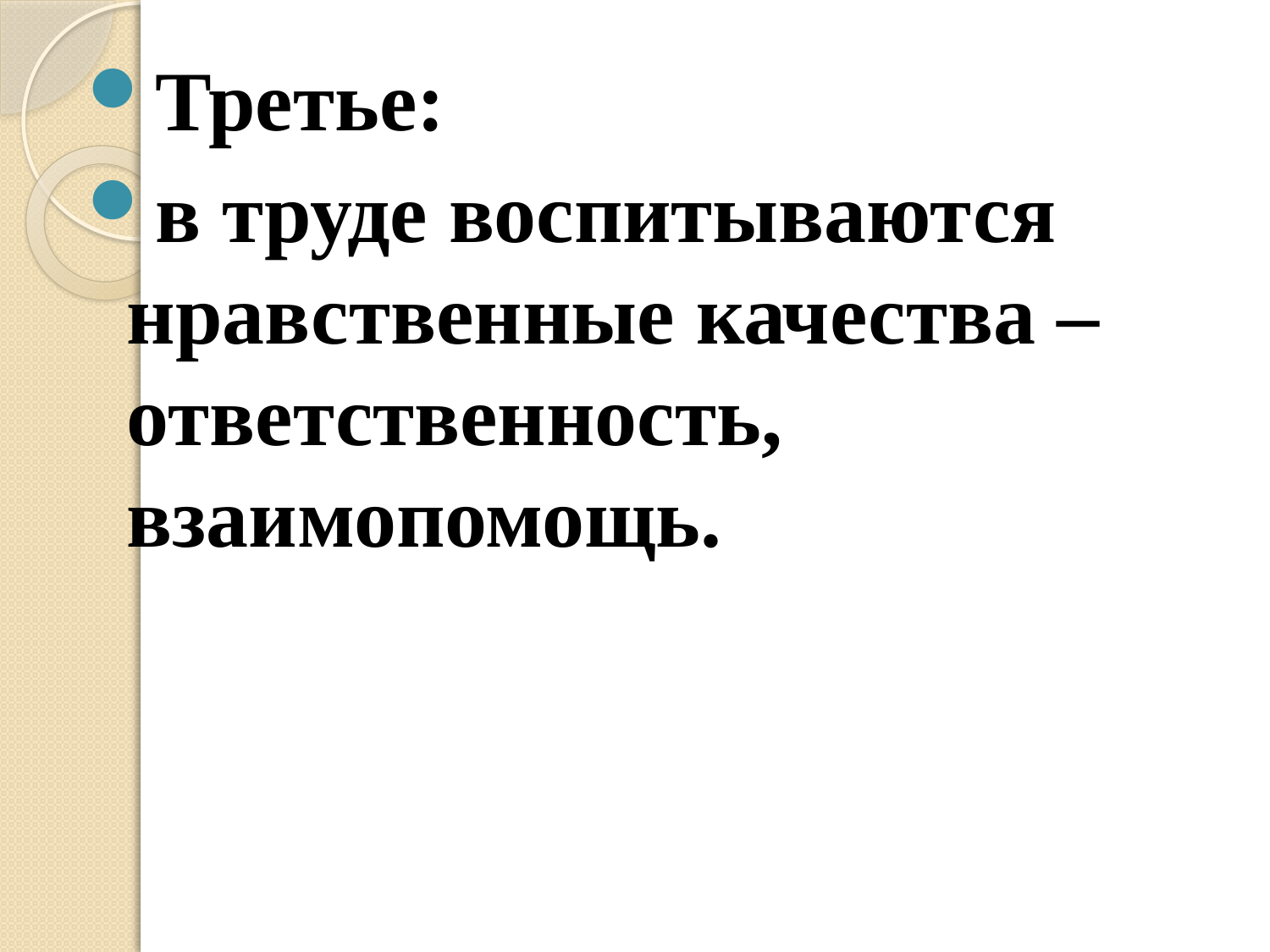

#
Третье:
в труде воспитываются нравственные качества – ответственность, взаимопомощь.